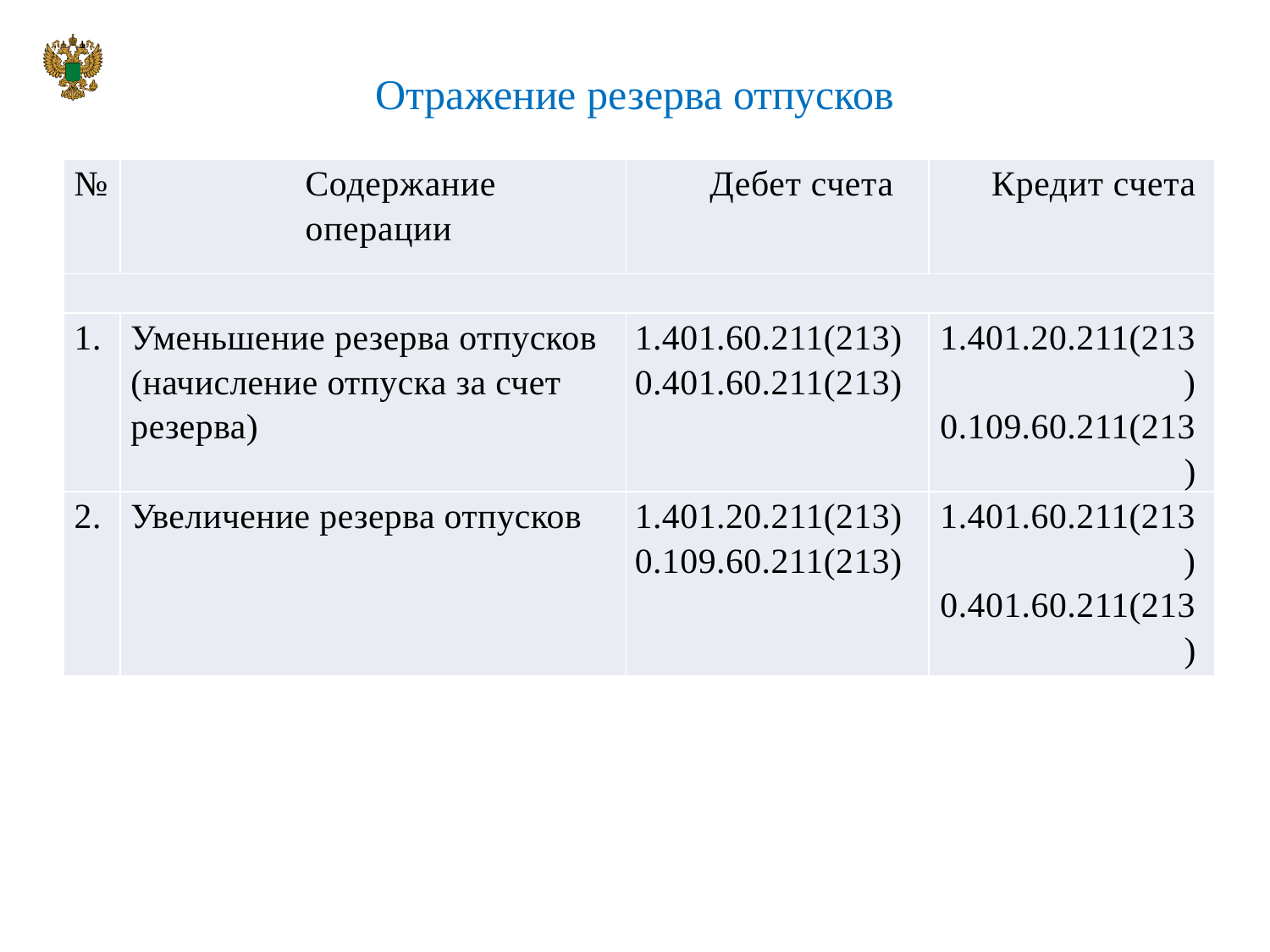

# Отражение резерва отпусков
| № | Содержание операции | Дебет счета | Кредит счета |
| --- | --- | --- | --- |
|  |  |  |  |
| 1. | Уменьшение резерва отпусков (начисление отпуска за счет резерва) | 1.401.60.211(213) 0.401.60.211(213) | 1.401.20.211(213) 0.109.60.211(213) |
| 2. | Увеличение резерва отпусков | 1.401.20.211(213) 0.109.60.211(213) | 1.401.60.211(213) 0.401.60.211(213) |
26